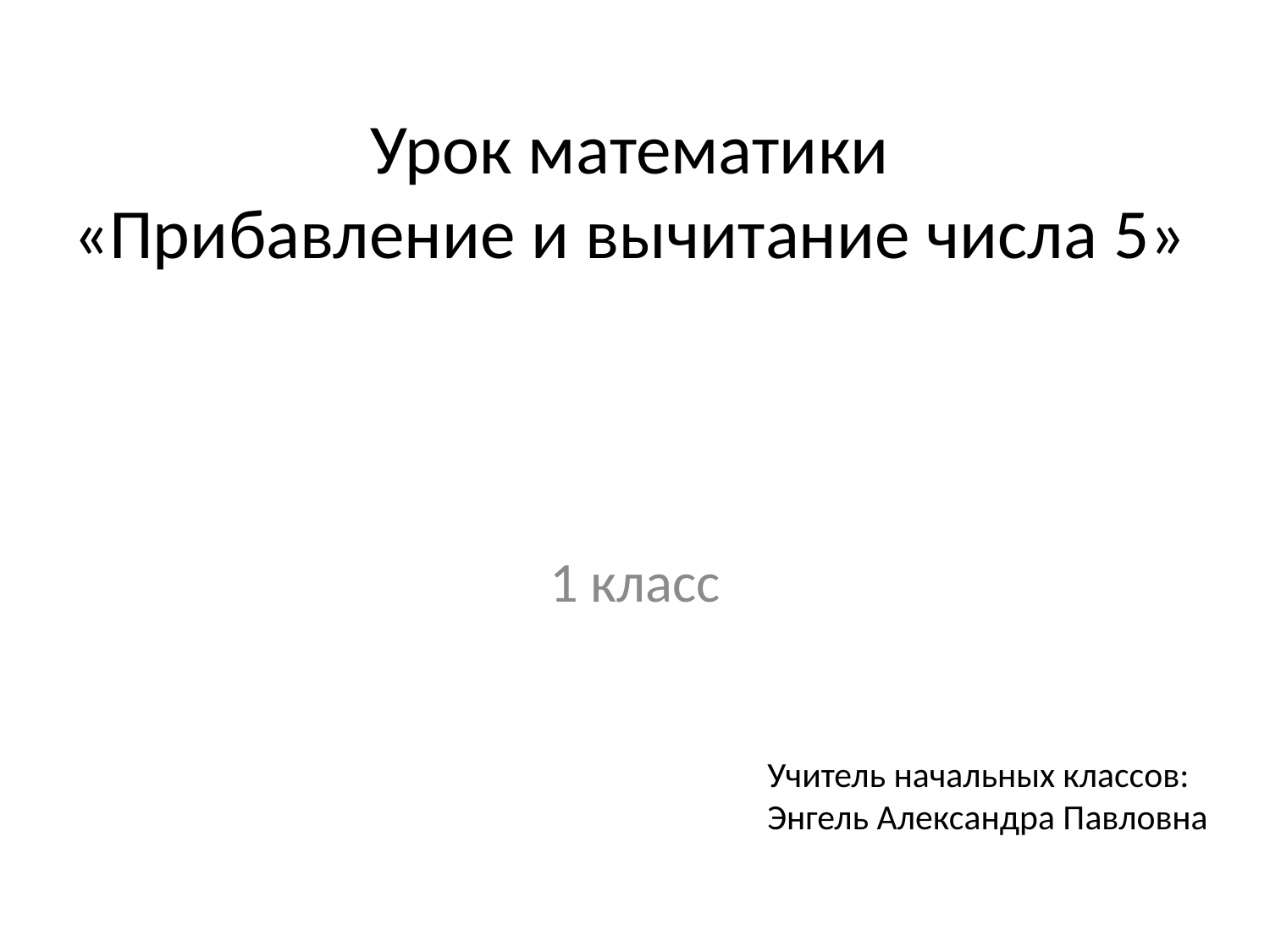

# Урок математики «Прибавление и вычитание числа 5»
1 класс
Учитель начальных классов:
Энгель Александра Павловна